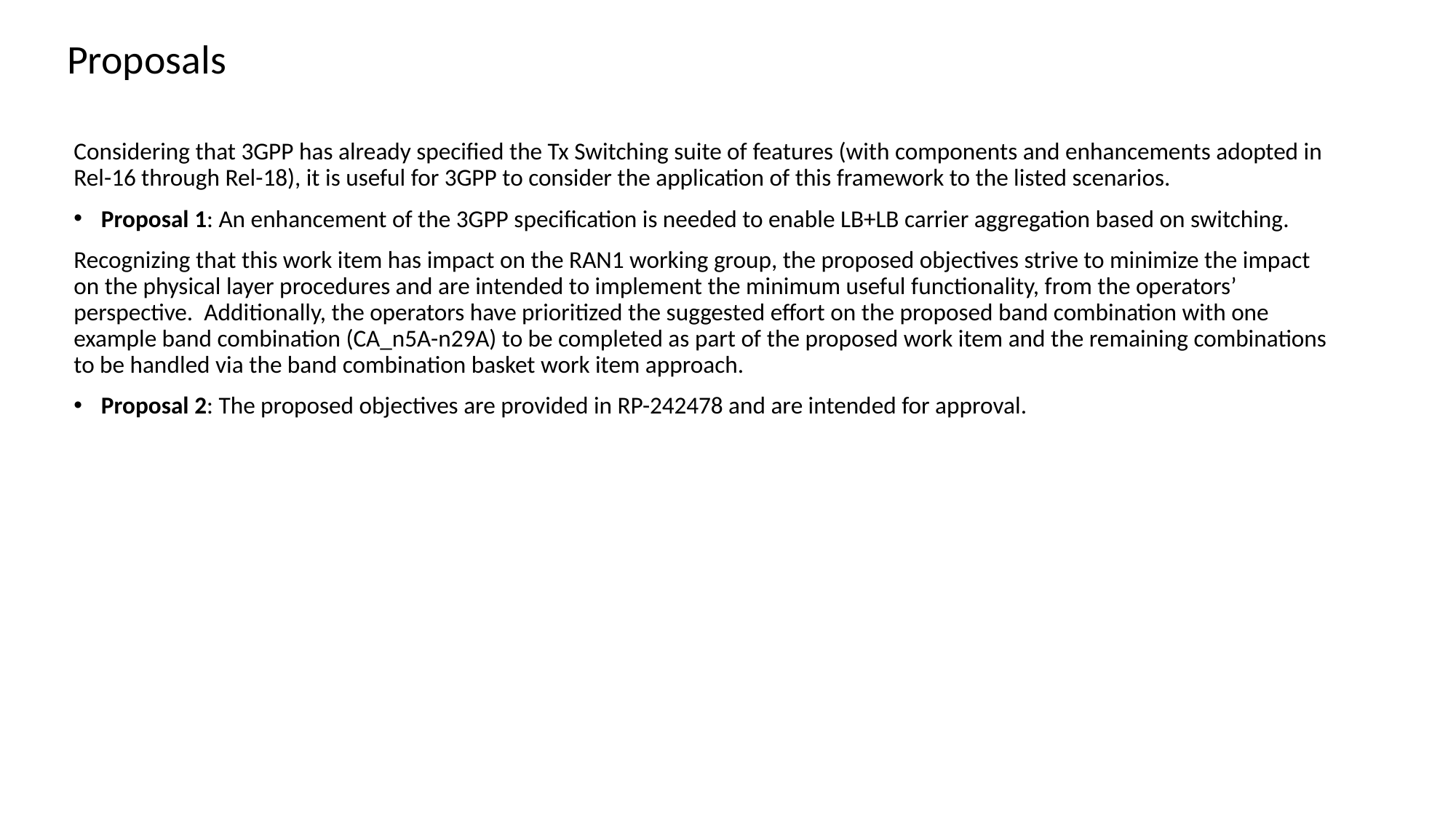

# Proposals
Considering that 3GPP has already specified the Tx Switching suite of features (with components and enhancements adopted in Rel-16 through Rel-18), it is useful for 3GPP to consider the application of this framework to the listed scenarios.
Proposal 1: An enhancement of the 3GPP specification is needed to enable LB+LB carrier aggregation based on switching.
Recognizing that this work item has impact on the RAN1 working group, the proposed objectives strive to minimize the impact on the physical layer procedures and are intended to implement the minimum useful functionality, from the operators’ perspective.  Additionally, the operators have prioritized the suggested effort on the proposed band combination with one example band combination (CA_n5A-n29A) to be completed as part of the proposed work item and the remaining combinations to be handled via the band combination basket work item approach.
Proposal 2: The proposed objectives are provided in RP-242478 and are intended for approval.